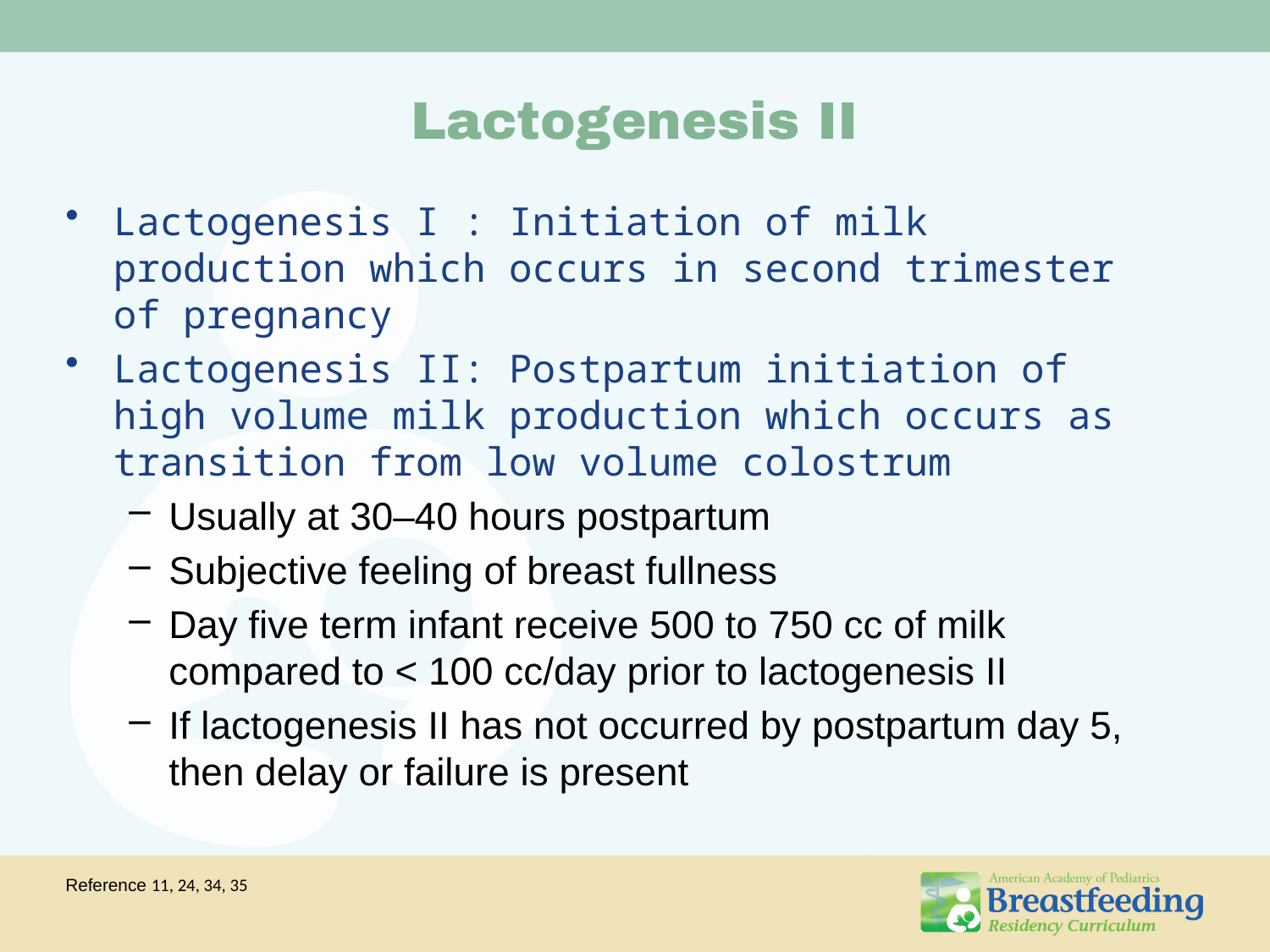

# Lactogenesis II
Lactogenesis I : Initiation of milk production which occurs in second trimester of pregnancy
Lactogenesis II: Postpartum initiation of high volume milk production which occurs as transition from low volume colostrum
Usually at 30–40 hours postpartum
Subjective feeling of breast fullness
Day five term infant receive 500 to 750 cc of milk compared to < 100 cc/day prior to lactogenesis II
If lactogenesis II has not occurred by postpartum day 5, then delay or failure is present
Reference 11, 24, 34, 35